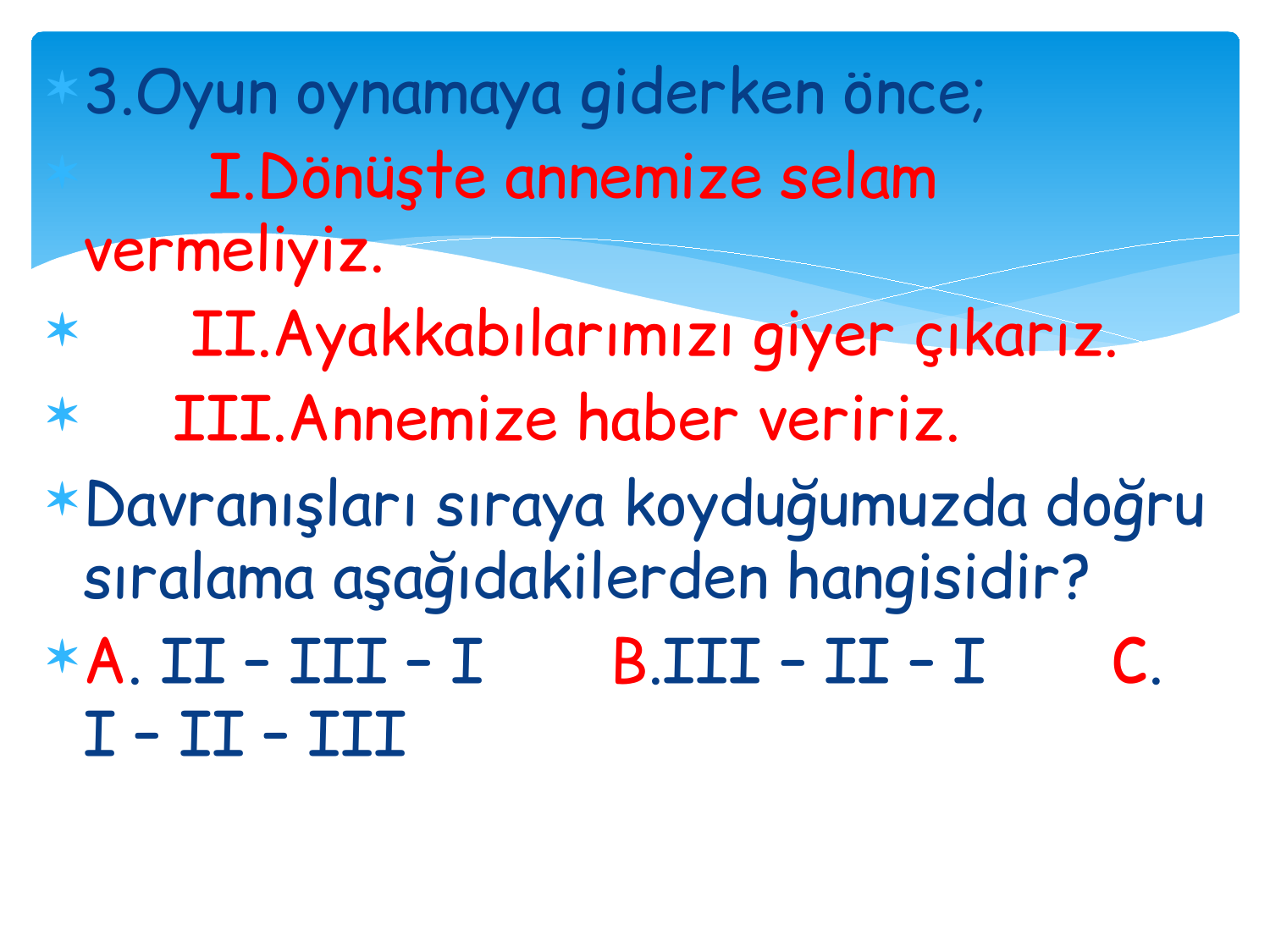

3.Oyun oynamaya giderken önce;
       I.Dönüşte annemize selam vermeliyiz.
      II.Ayakkabılarımızı giyer çıkarız.
     III.Annemize haber veririz.
Davranışları sıraya koyduğumuzda doğru sıralama aşağıdakilerden hangisidir?
A. II – III – I       B.III – II – I       C.  I – II – III